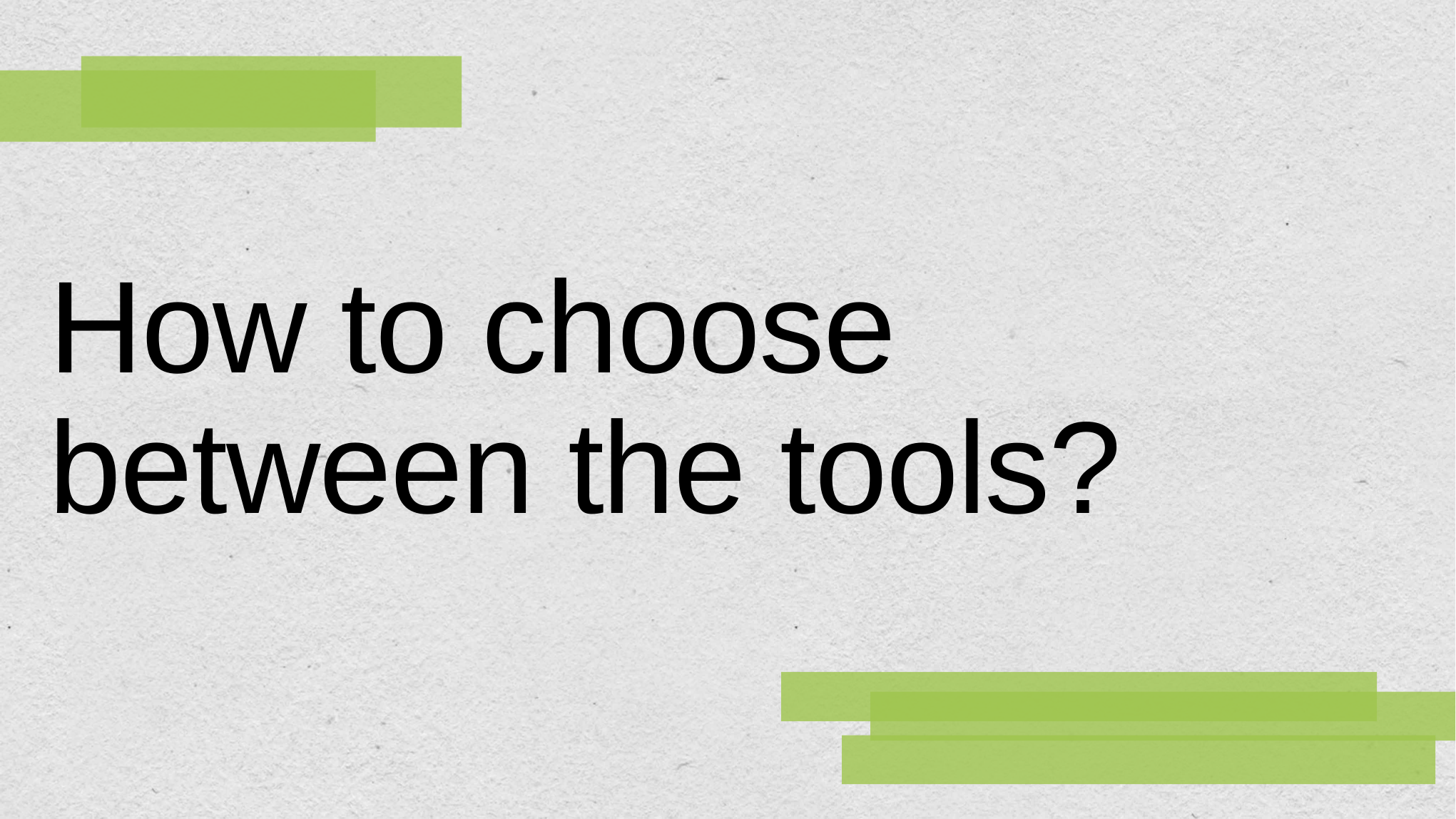

# How to choose between the tools?